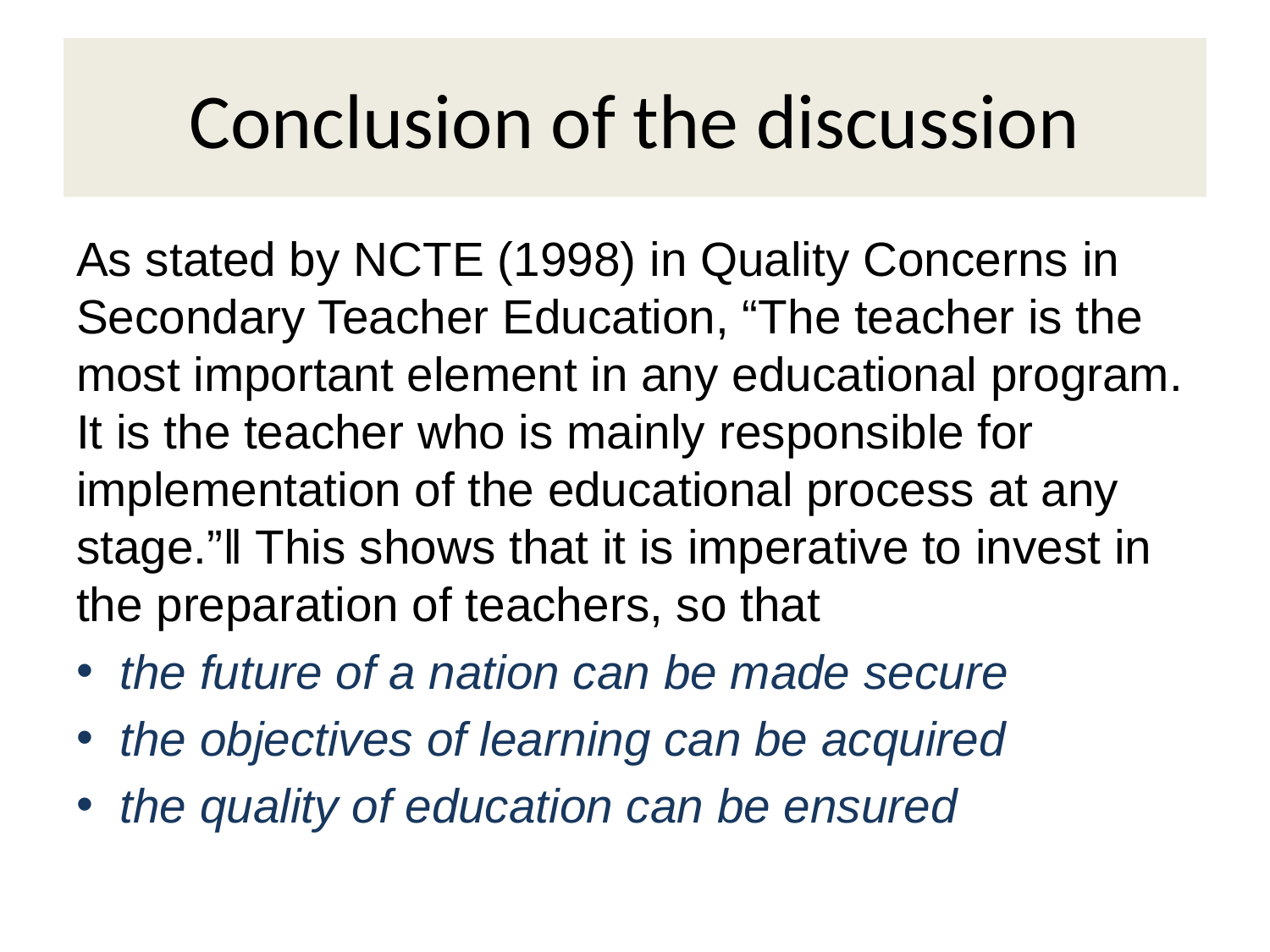

# Conclusion of the discussion
As stated by NCTE (1998) in Quality Concerns in Secondary Teacher Education, “The teacher is the most important element in any educational program. It is the teacher who is mainly responsible for implementation of the educational process at any stage.”‖ This shows that it is imperative to invest in the preparation of teachers, so that
the future of a nation can be made secure
the objectives of learning can be acquired
the quality of education can be ensured